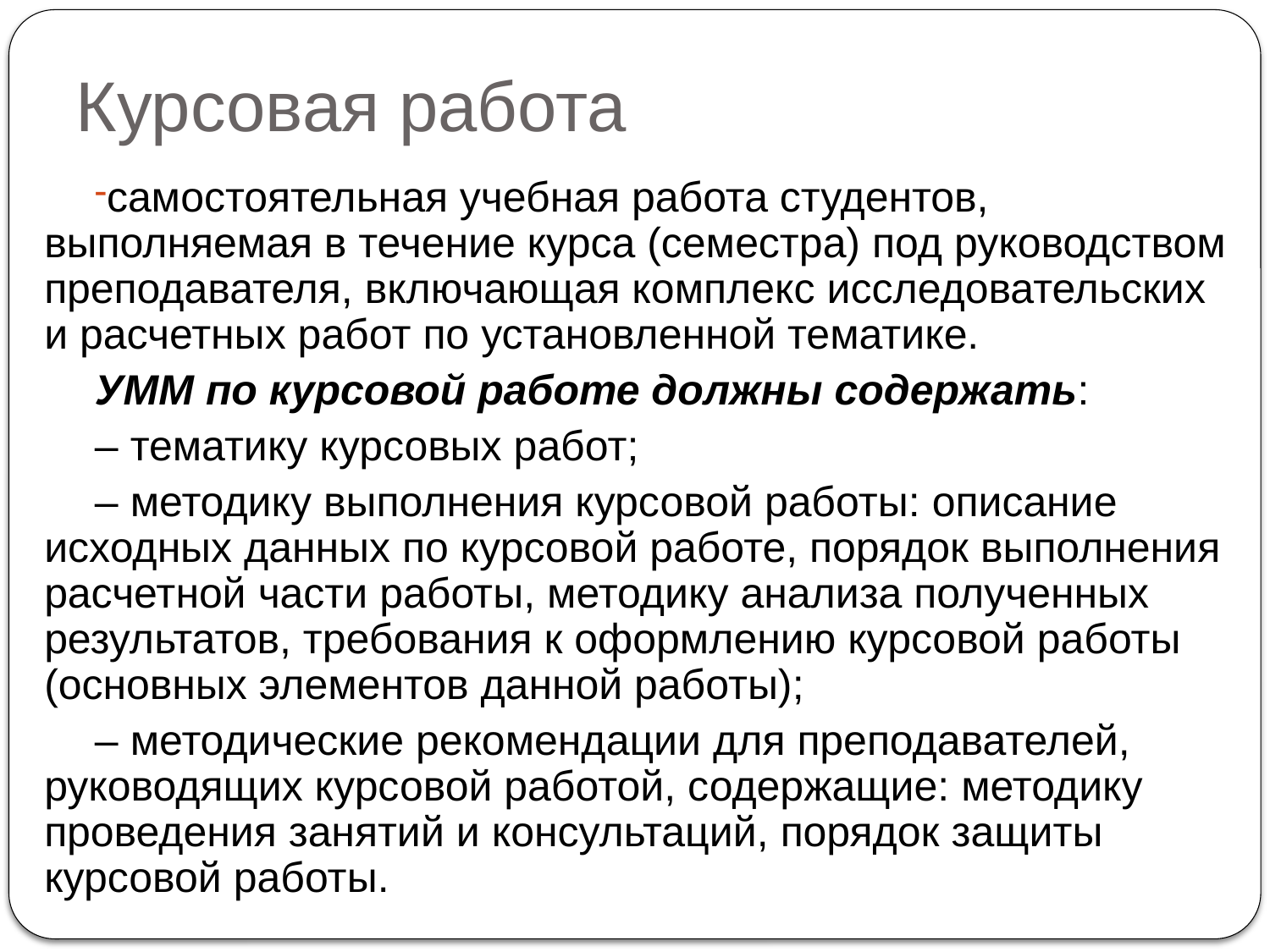

# Курсовая работа
самостоятельная учебная работа студентов, выполняемая в течение курса (семестра) под руководством преподавателя, включающая комплекс исследовательских и расчетных работ по установленной тематике.
УММ по курсовой работе должны содержать:
– тематику курсовых работ;
– методику выполнения курсовой работы: описание исходных данных по курсовой работе, порядок выполнения расчетной части работы, методику анализа полученных результатов, требования к оформлению курсовой работы (основных элементов данной работы);
– методические рекомендации для преподавателей, руководящих курсовой работой, содержащие: методику проведения занятий и консультаций, порядок защиты курсовой работы.